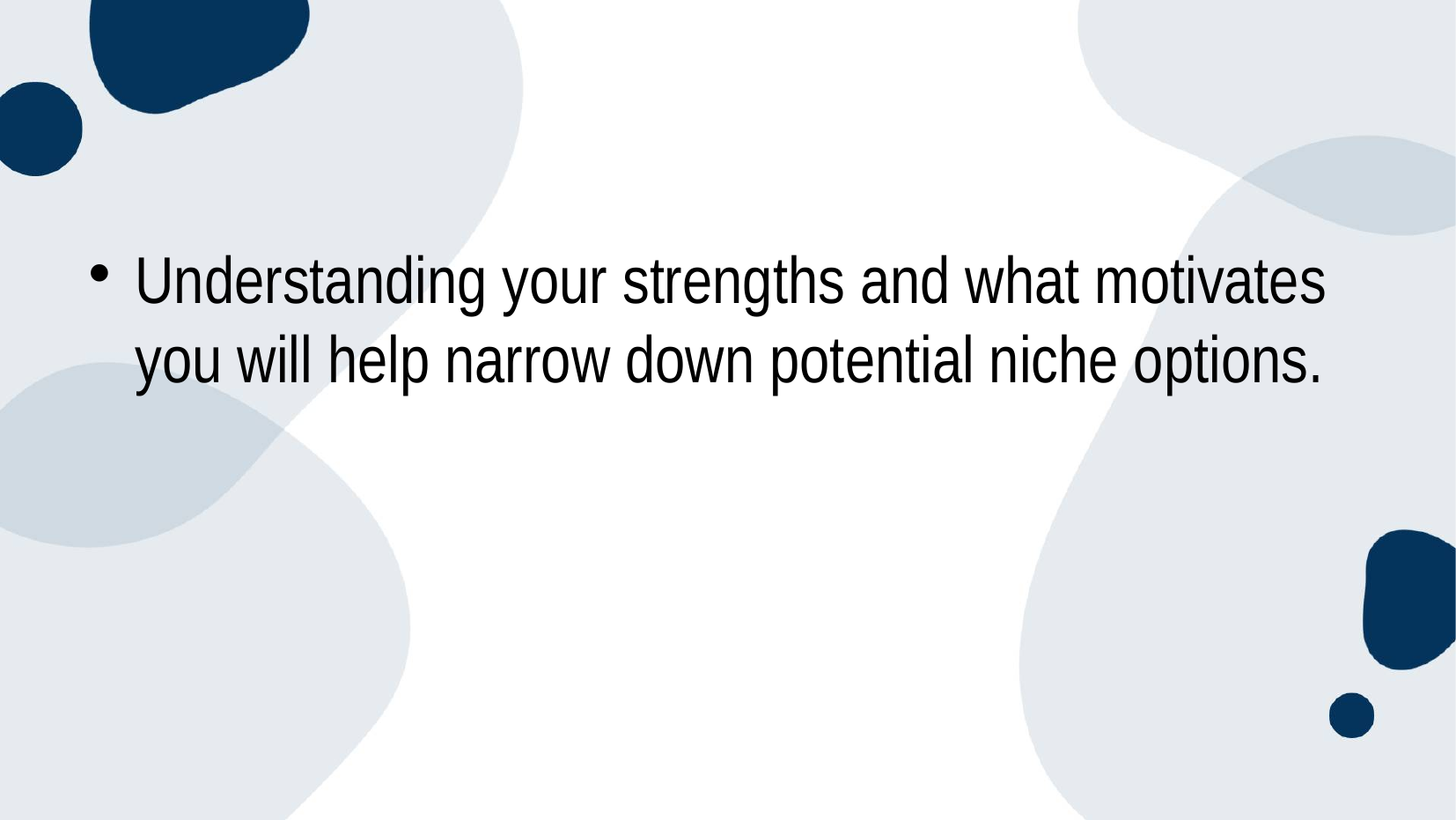

#
Understanding your strengths and what motivates you will help narrow down potential niche options.